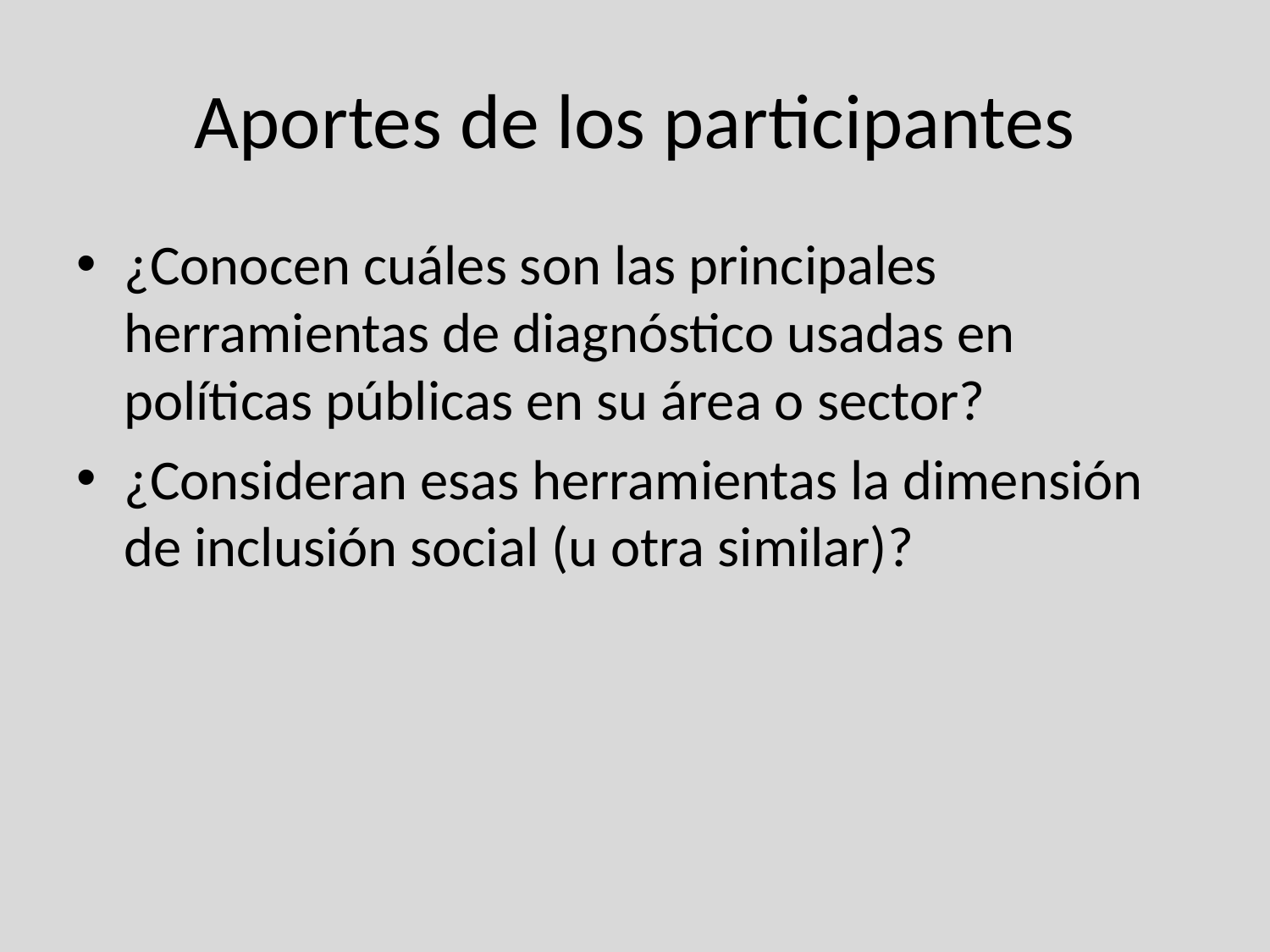

# Aportes de los participantes
¿Conocen cuáles son las principales herramientas de diagnóstico usadas en políticas públicas en su área o sector?
¿Consideran esas herramientas la dimensión de inclusión social (u otra similar)?